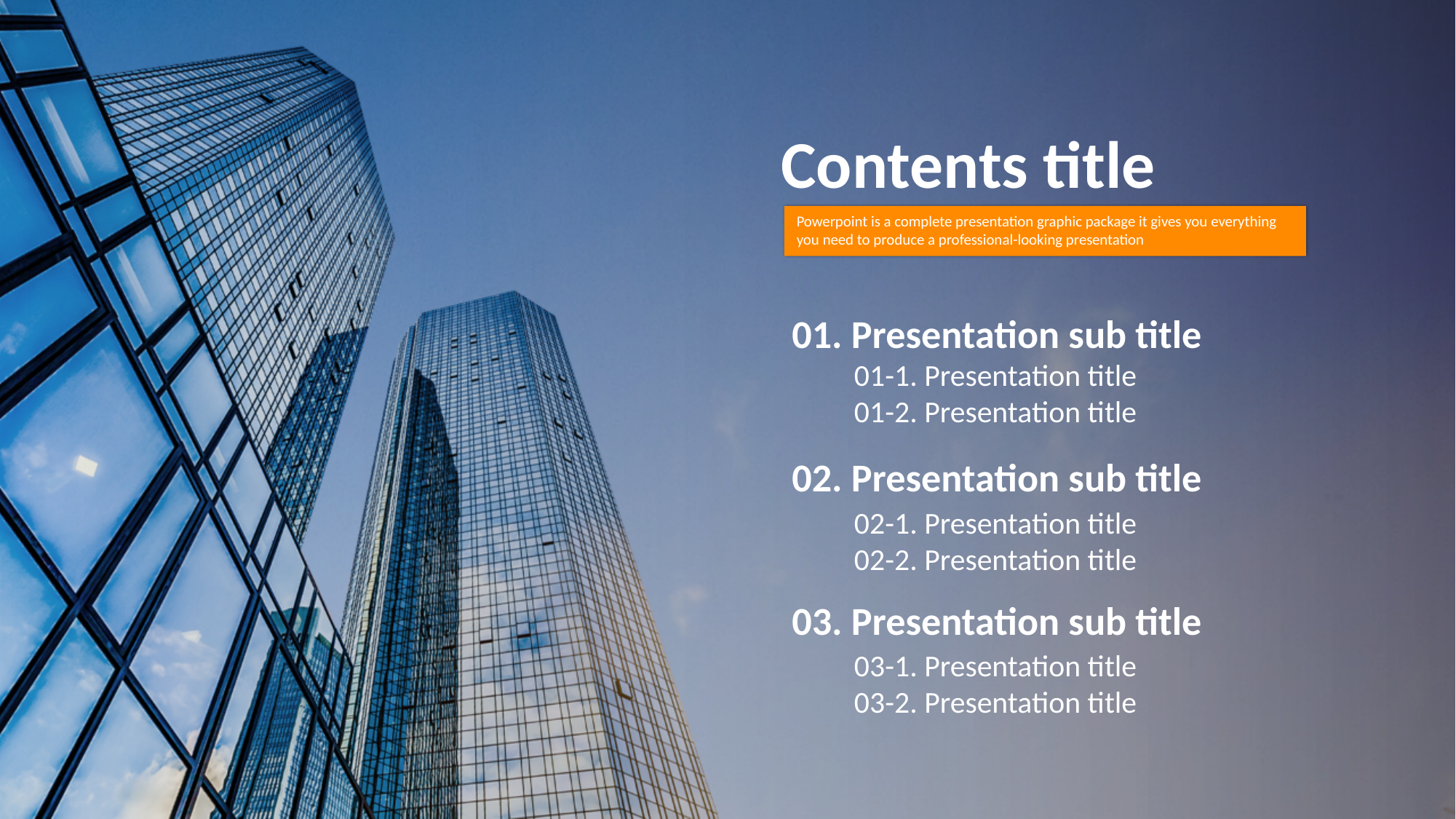

Contents title

Powerpoint is a complete presentation graphic package it gives you everything you need to produce a professional-looking presentation
01. Presentation sub title
01-1. Presentation title
01-2. Presentation title
02. Presentation sub title
02-1. Presentation title
02-2. Presentation title
03. Presentation sub title
03-1. Presentation title
03-2. Presentation title